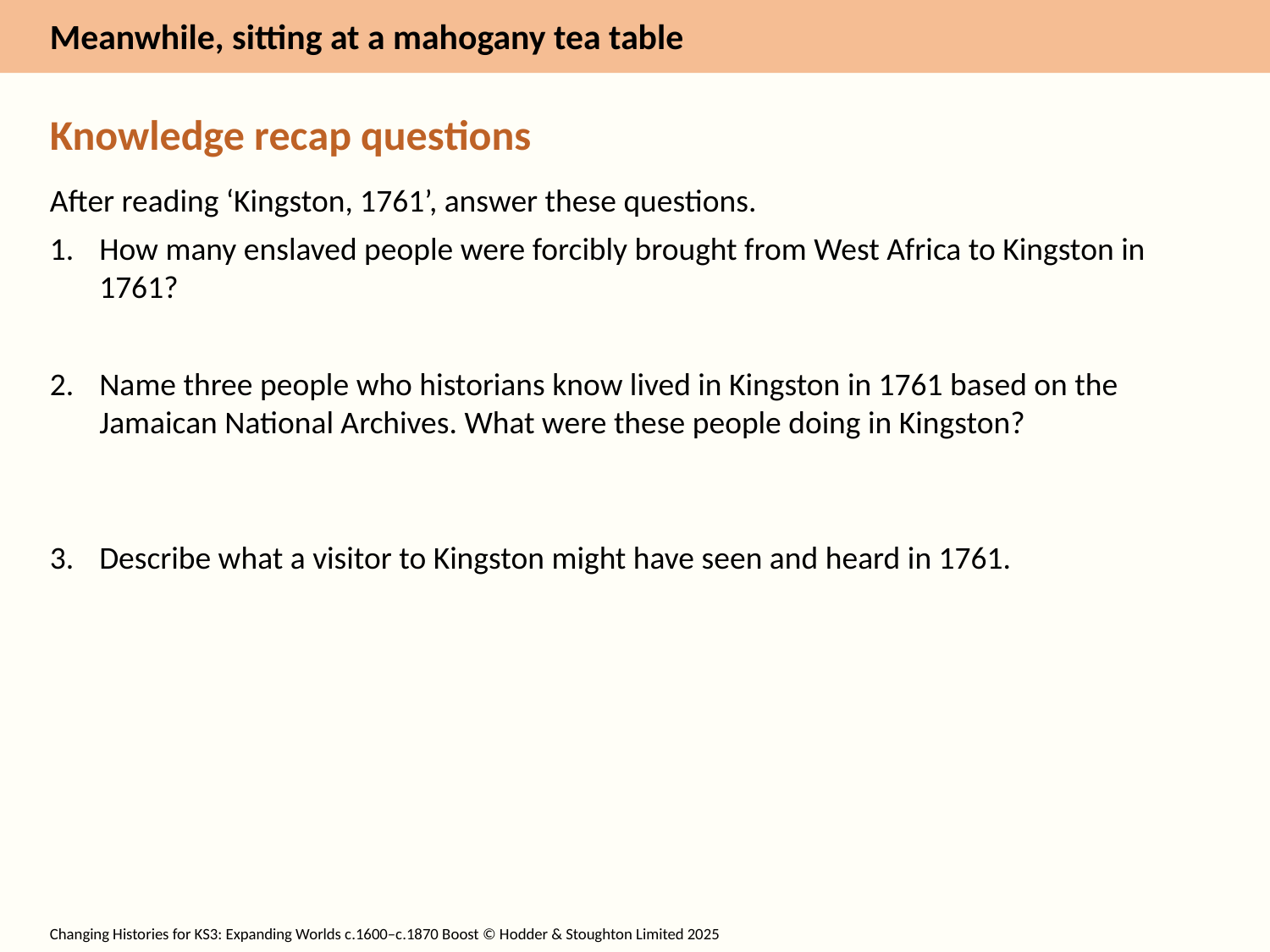

Knowledge recap questions
After reading ‘Kingston, 1761’, answer these questions.
1.	How many enslaved people were forcibly brought from West Africa to Kingston in 1761?

Name three people who historians know lived in Kingston in 1761 based on the Jamaican National Archives. What were these people doing in Kingston?

Describe what a visitor to Kingston might have seen and heard in 1761.